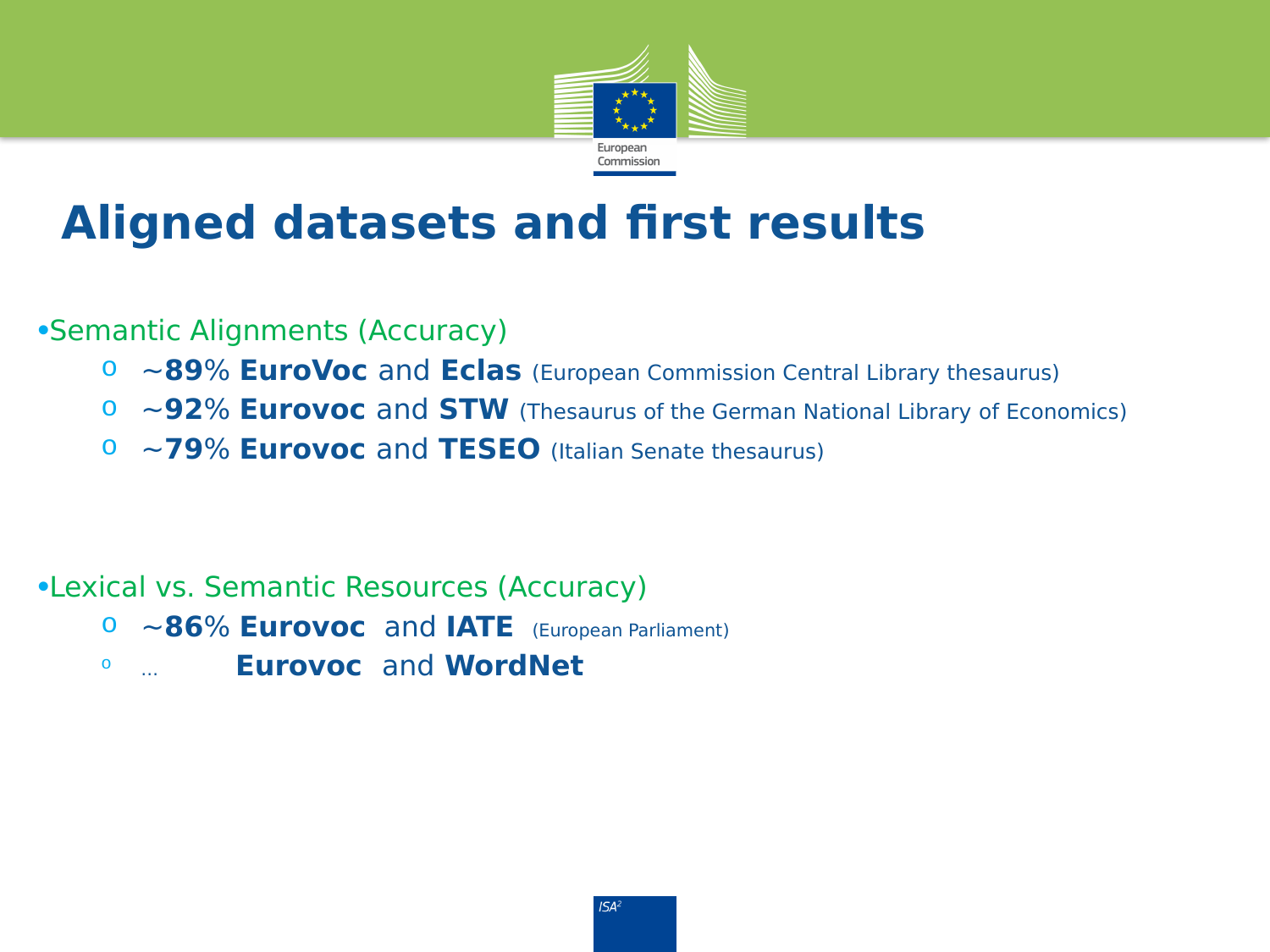

# Aligned datasets and first results
Semantic Alignments (Accuracy)
~89% EuroVoc and Eclas (European Commission Central Library thesaurus)
~92% Eurovoc and STW (Thesaurus of the German National Library of Economics)
~79% Eurovoc and TESEO (Italian Senate thesaurus)

Lexical vs. Semantic Resources (Accuracy)
~86% Eurovoc  and IATE  (European Parliament)
…              Eurovoc  and WordNet